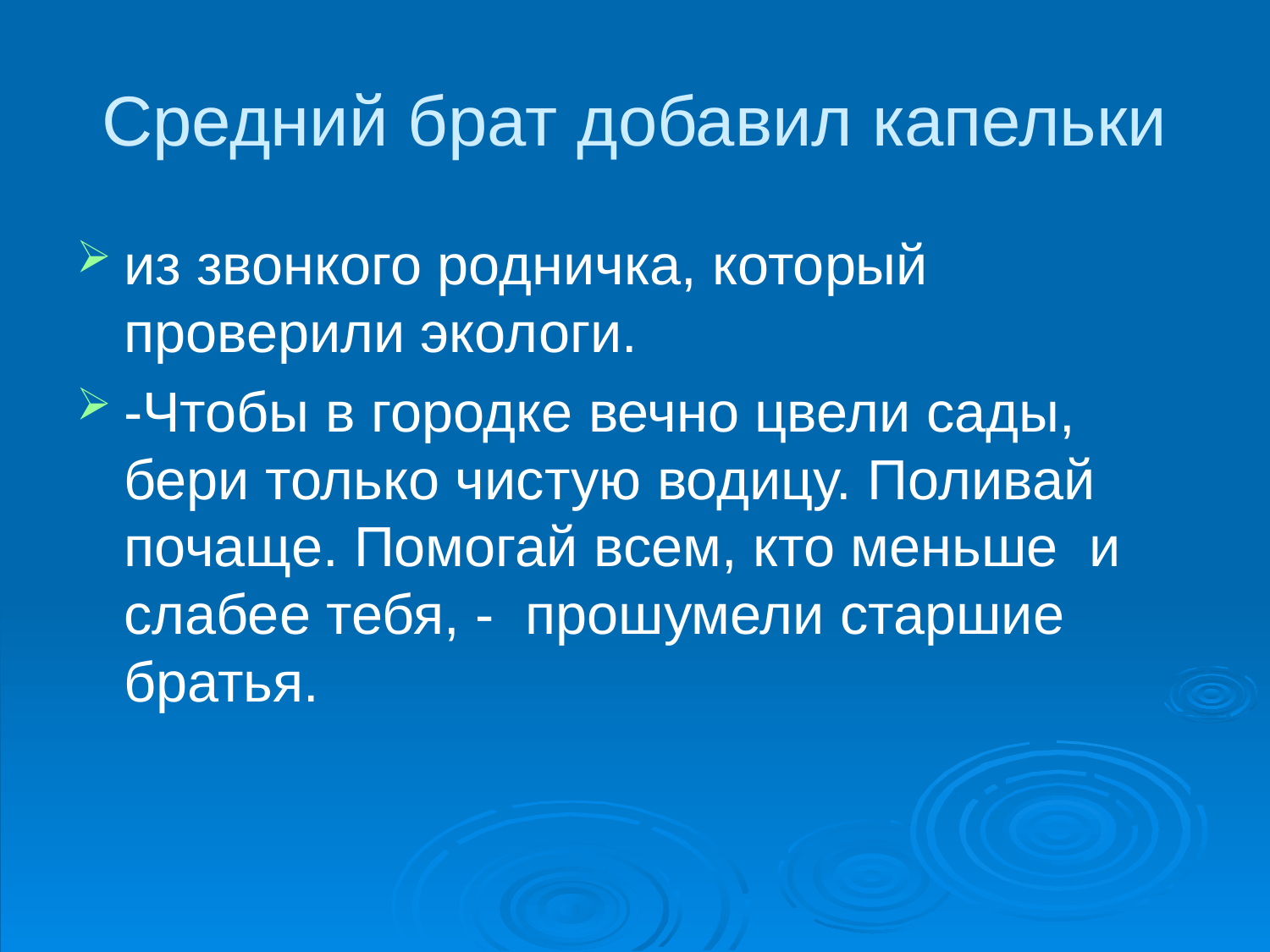

# Средний брат добавил капельки
из звонкого родничка, который проверили экологи.
-Чтобы в городке вечно цвели сады, бери только чистую водицу. Поливай почаще. Помогай всем, кто меньше  и слабее тебя, -  прошумели старшие братья.